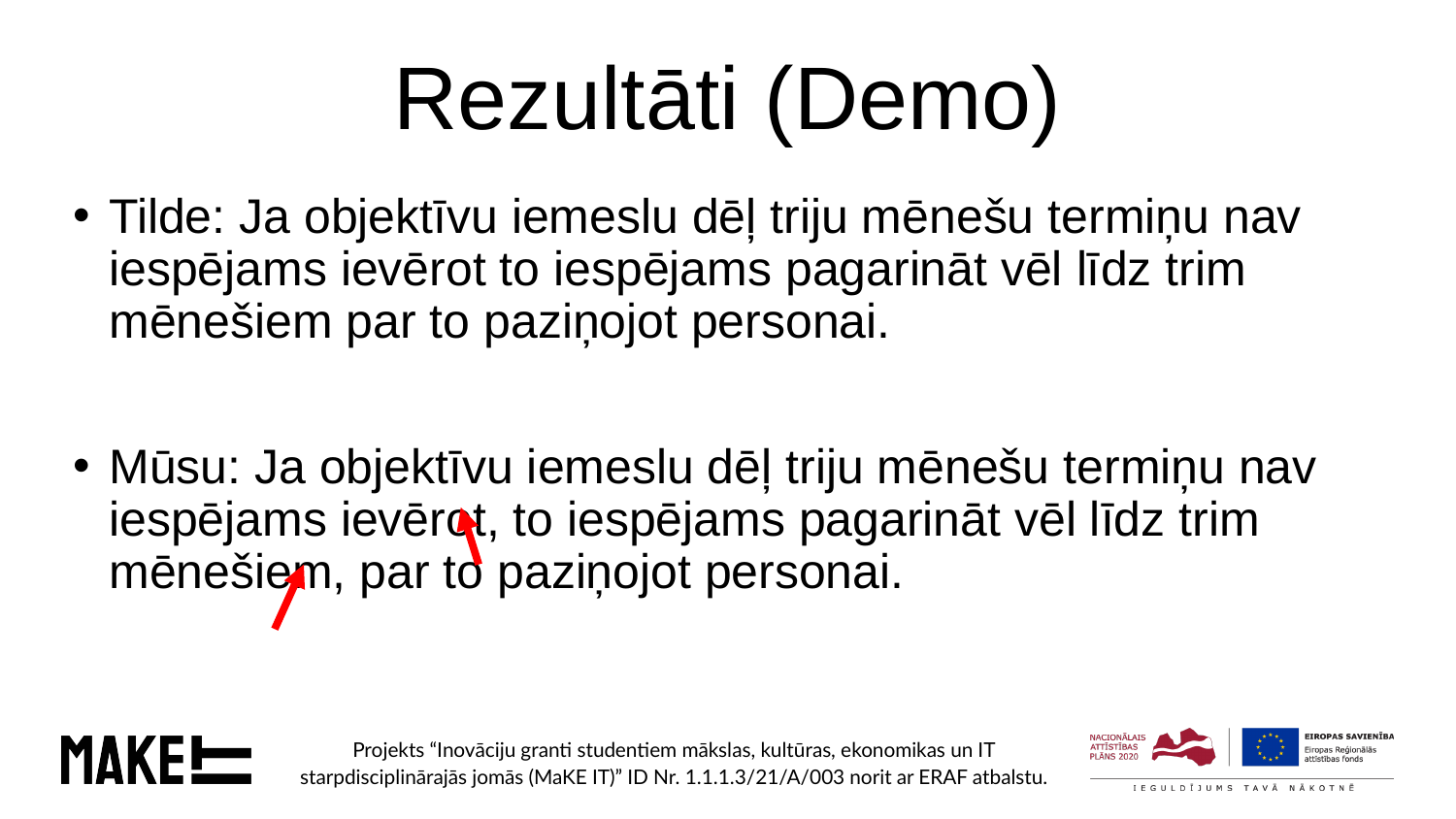

# Rezultāti (Demo)
Par projektu īsumā
Tilde: Ja objektīvu iemeslu dēļ triju mēnešu termiņu nav iespējams ievērot to iespējams pagarināt vēl līdz trim mēnešiem par to paziņojot personai.

Mūsu: Ja objektīvu iemeslu dēļ triju mēnešu termiņu nav iespējams ievērot, to iespējams pagarināt vēl līdz trim mēnešiem, par to paziņojot personai.